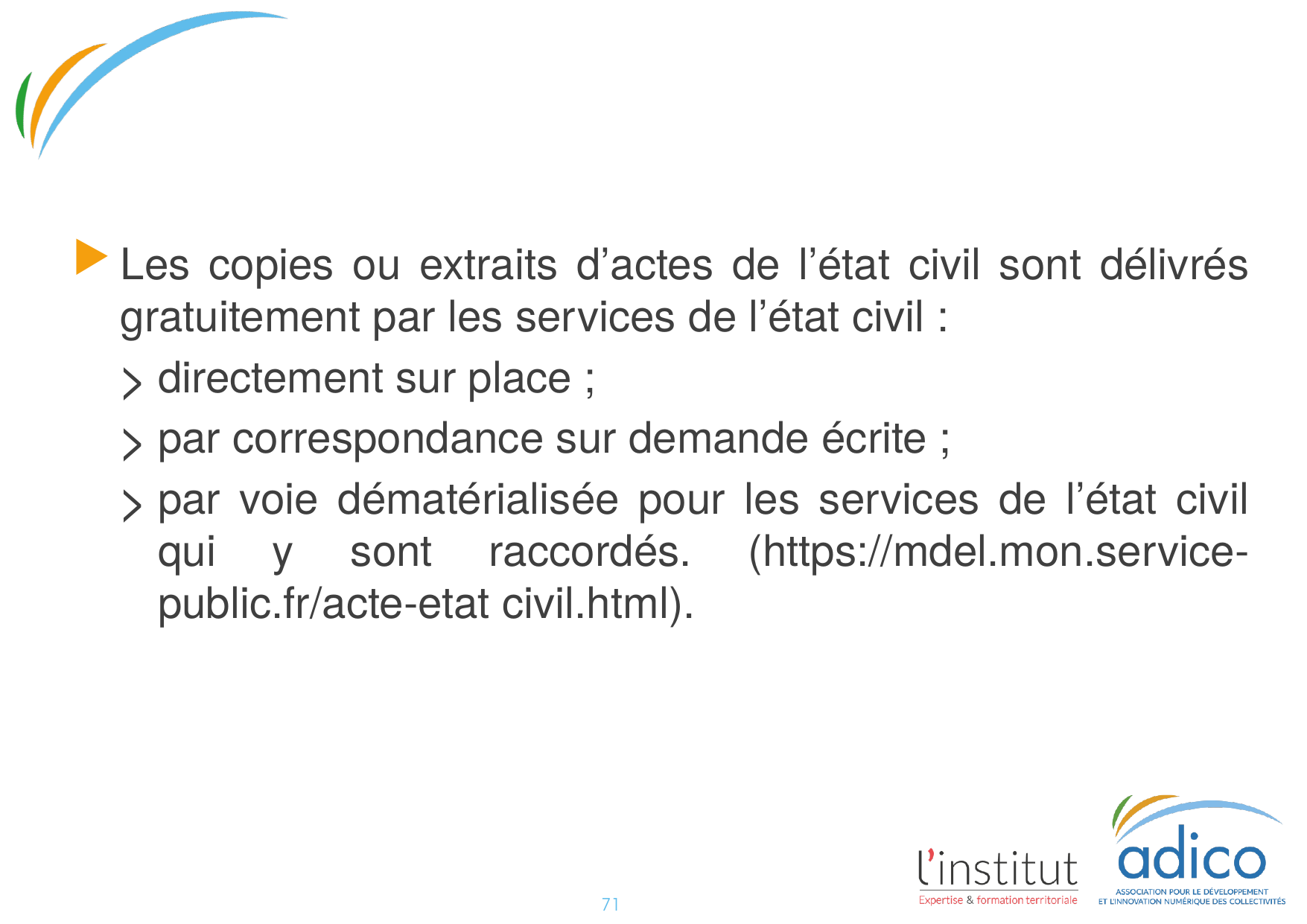

#

Les copies ou extraits d’actes de l’état civil sont délivrés gratuitement par les services de l’état civil :
directement sur place ;
par correspondance sur demande écrite ;
par voie dématérialisée pour les services de l’état civil qui y sont raccordés. (https://mdel.mon.service-public.fr/acte-etat civil.html).